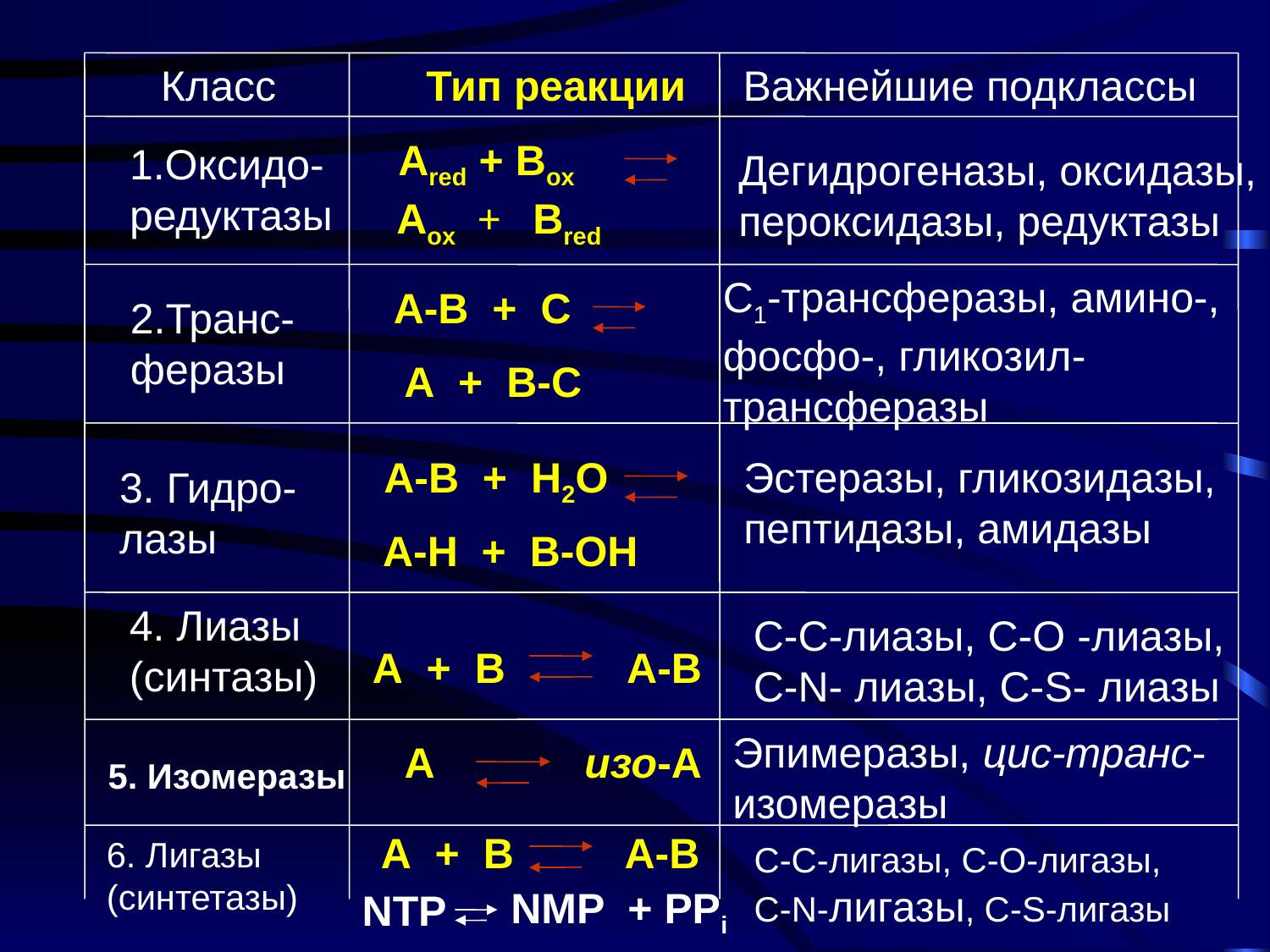

Класс
Тип реакции

Важнейшие подклассы

Аred + Box
1.Оксидо-
редуктазы
Дегидрогеназы, оксидазы,
пероксидазы, редуктазы

Aox  +   Bred

С1-трансферазы, амино-,
фосфо-, гликозил-
трансферазы
А-В  +  С
2.Транс-
феразы

А  +  В-С

А-В  +  Н2О
Эстеразы, гликозидазы,
пептидазы, амидазы
3. Гидро-
лазы

А-Н  +  В-ОН

4. Лиазы
(синтазы)
С-С-лиазы, С-О -лиазы,
С-N- лиазы, С-S- лиазы

А  +  В
А-В

Эпимеразы, цис-транс-
изомеразы
изо-А
А
5. Изомеразы

А-В
А  +  В

6. Лигазы
(синтетазы)
C-C-лигазы, С-О-лигазы,
С-N-лигазы, С-S-лигазы

NMP  + PPi
NTP